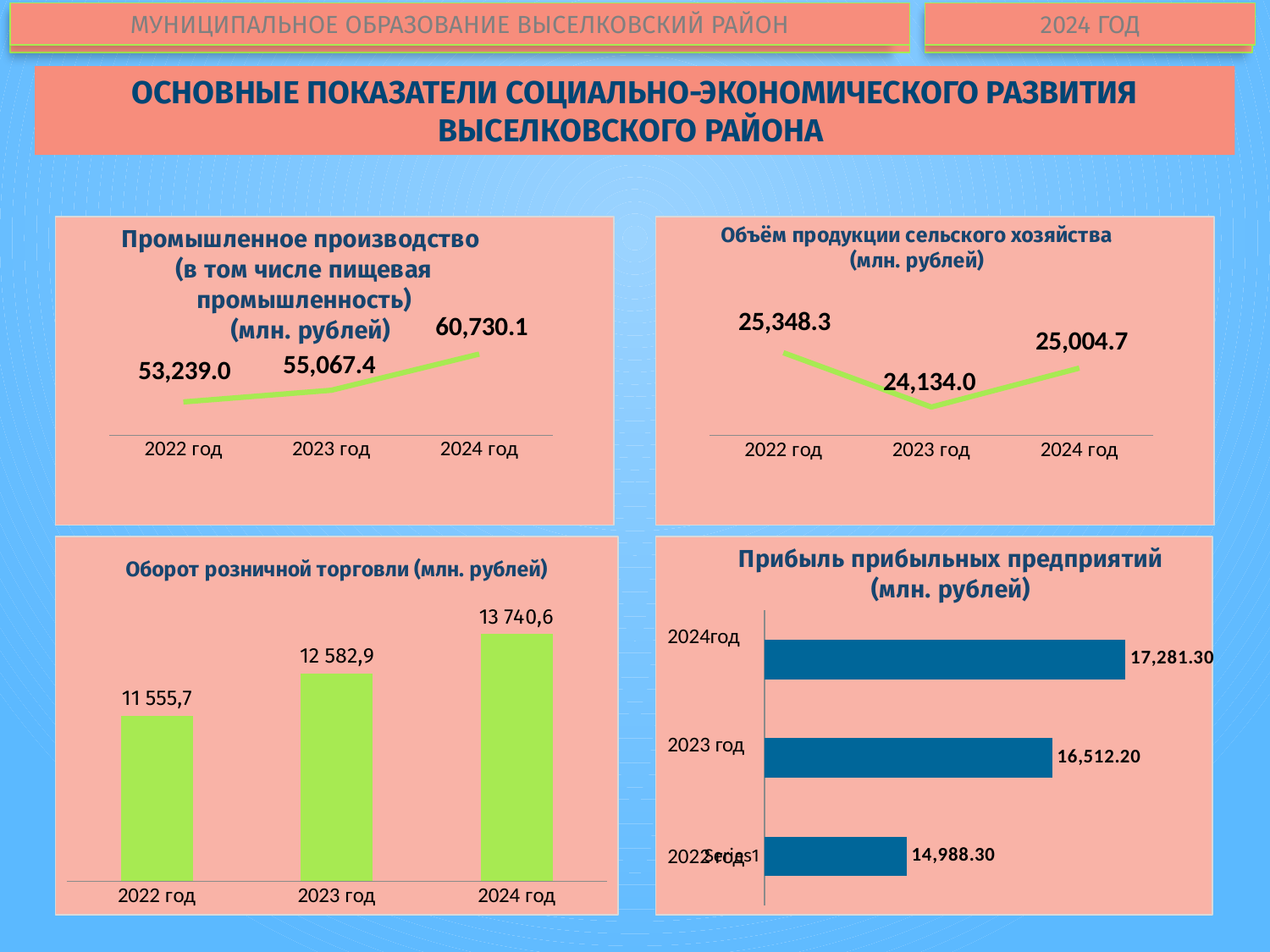

МУНИЦИПАЛЬНОЕ ОБРАЗОВАНИЕ ВЫСЕЛКОВСКИЙ РАЙОН
2024 ГОД
МУНИЦИПАЛЬНОЕ ОБРАЗОВАНИЕ ВЫСЕЛКОВСКИЙ РАЙОН
2024-2026 ГОДЫ
ОСНОВНЫЕ ПОКАЗАТЕЛИ СОЦИАЛЬНО-ЭКОНОМИЧЕСКОГО РАЗВИТИЯ
ВЫСЕЛКОВСКОГО РАЙОНА

### Chart: Промышленное производство
(в том числе пищевая промышленность)
  (млн. рублей)

| Category | Ряд 1 |
|---|---|
| 2022 год | 53239.0 |
| 2023 год | 55067.4 |
| 2024 год | 60730.1 |

### Chart: Объём продукции сельского хозяйства (млн. рублей)

| Category | Ряд 1 |
|---|---|
| 2022 год | 25348.3 |
| 2023 год | 24134.0 |
| 2024 год | 25004.7 |

### Chart: Оборот розничной торговли (млн. рублей)

| Category | Ряд 1 |
|---|---|
| 2022 год | 9288.3 |
| 2023 год | 11650.6 |
| 2024 год | 13878.1 |

### Chart: Прибыль прибыльных предприятий (млн. рублей)

| Category | Ряд 1 |
|---|---|
|  | 14988.3 |
|  | 16512.2 |
|  | 17281.3 |
2024год
2023 год
2022 год